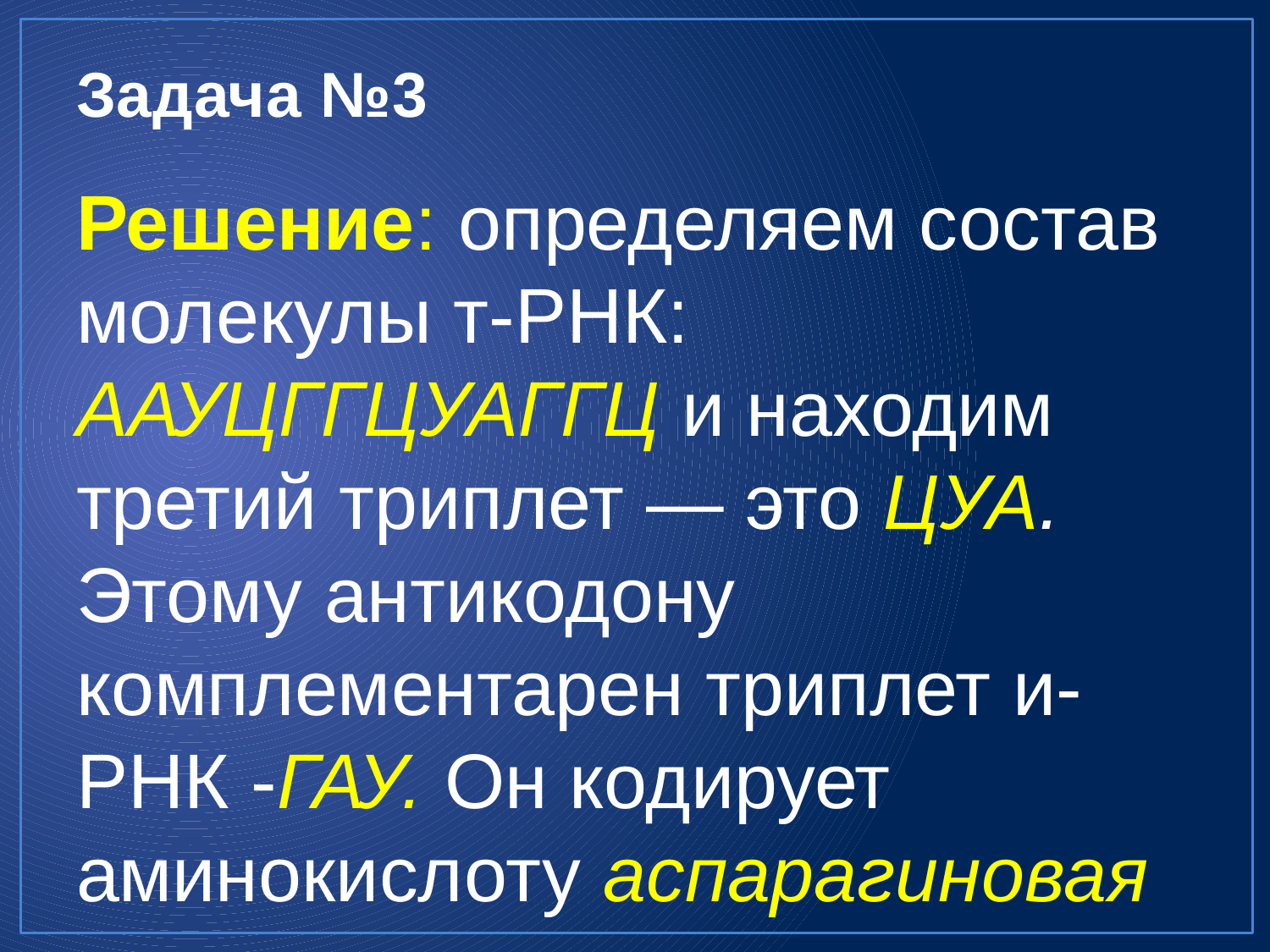

# Задача №3
Решение: определяем состав молекулы т-РНК: ААУЦГГЦУАГГЦ и находим третий триплет — это ЦУА. Этому антикодону комплементарен триплет и-РНК -ГАУ. Он кодирует аминокислоту аспарагиновая кислота, которую и переносит данная т-РНК.